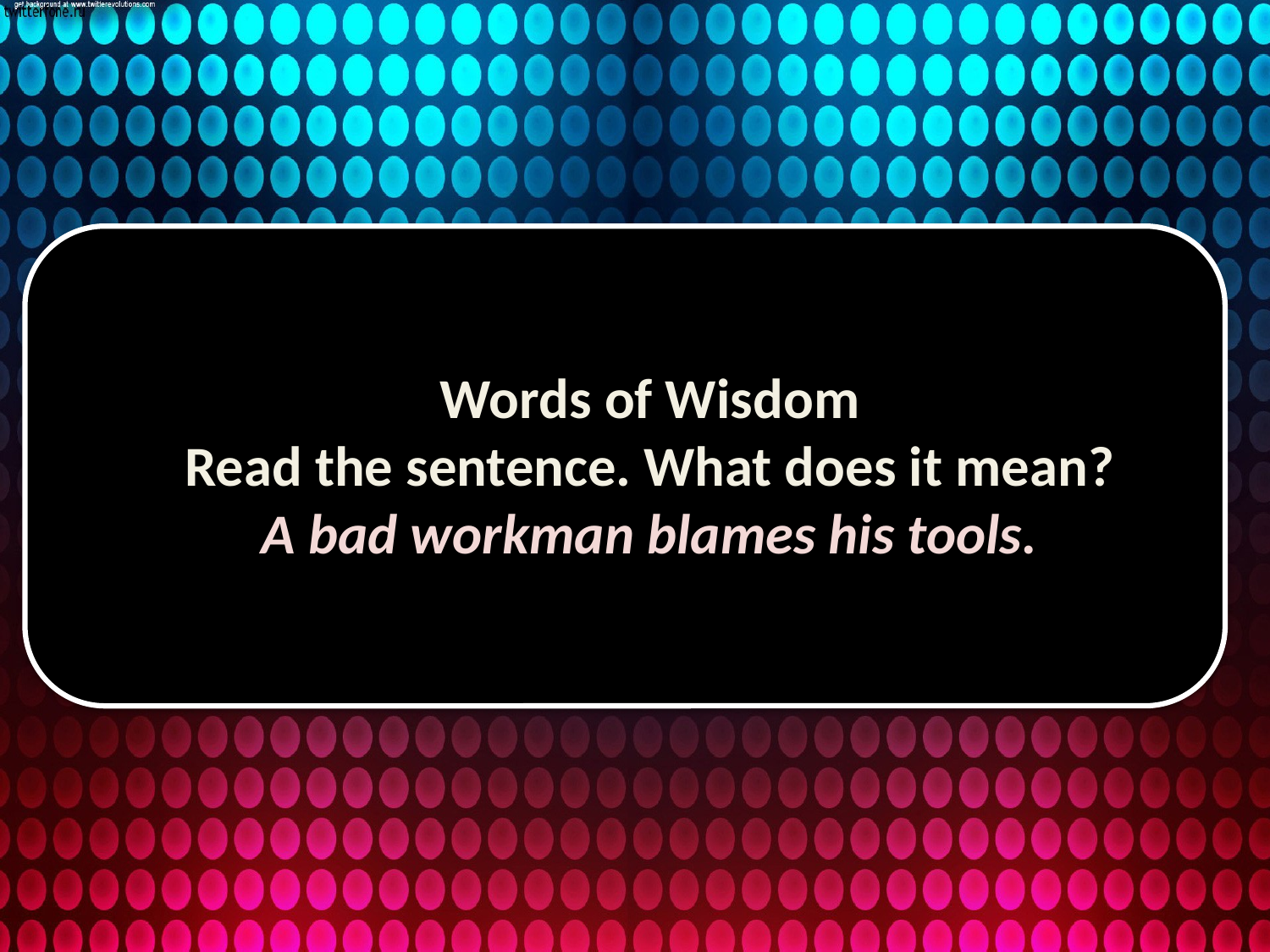

Words of Wisdom
Read the sentence. What does it mean?
A bad workman blames his tools.